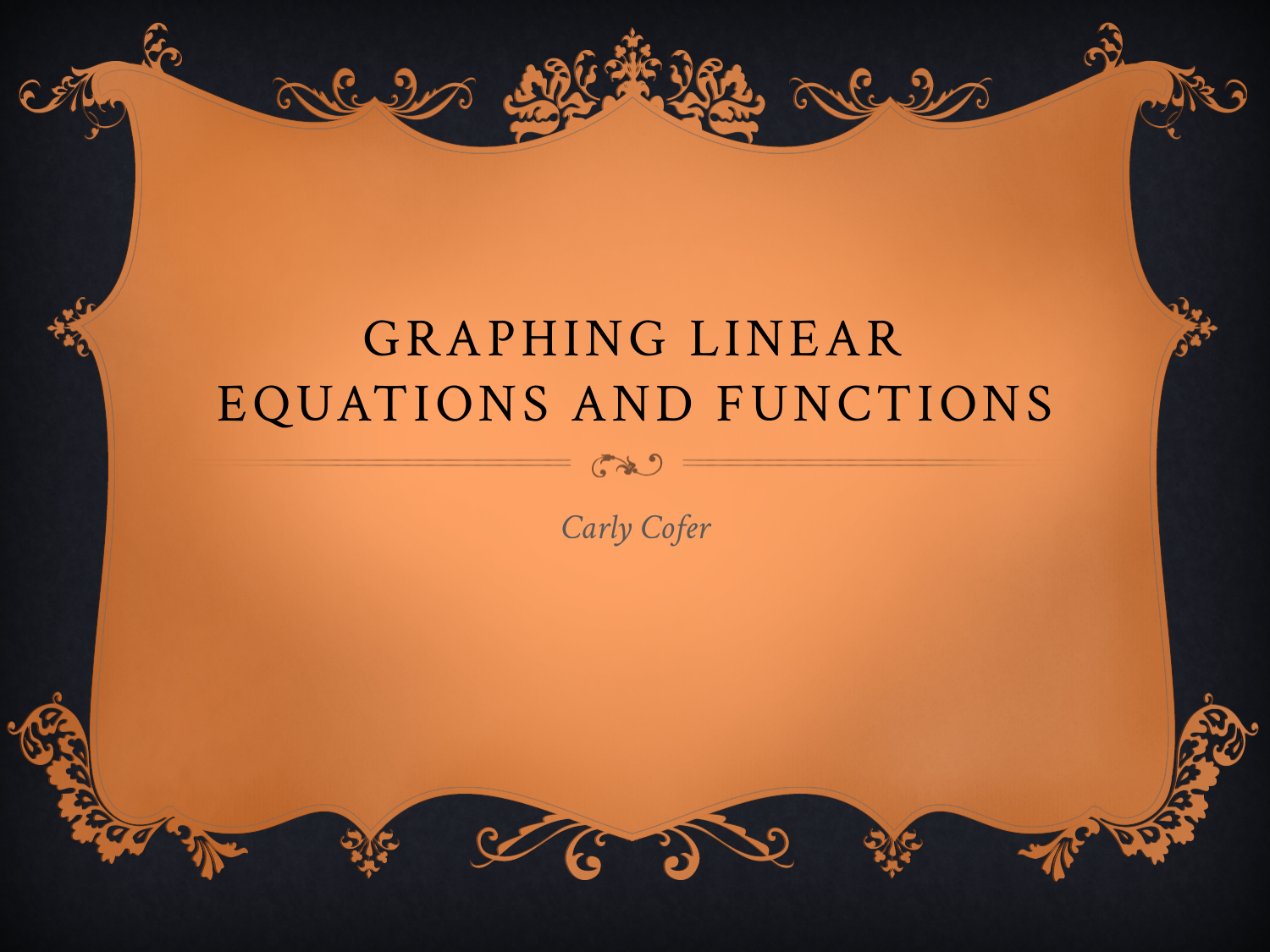

# Graphing linear equations and functions
Carly Cofer